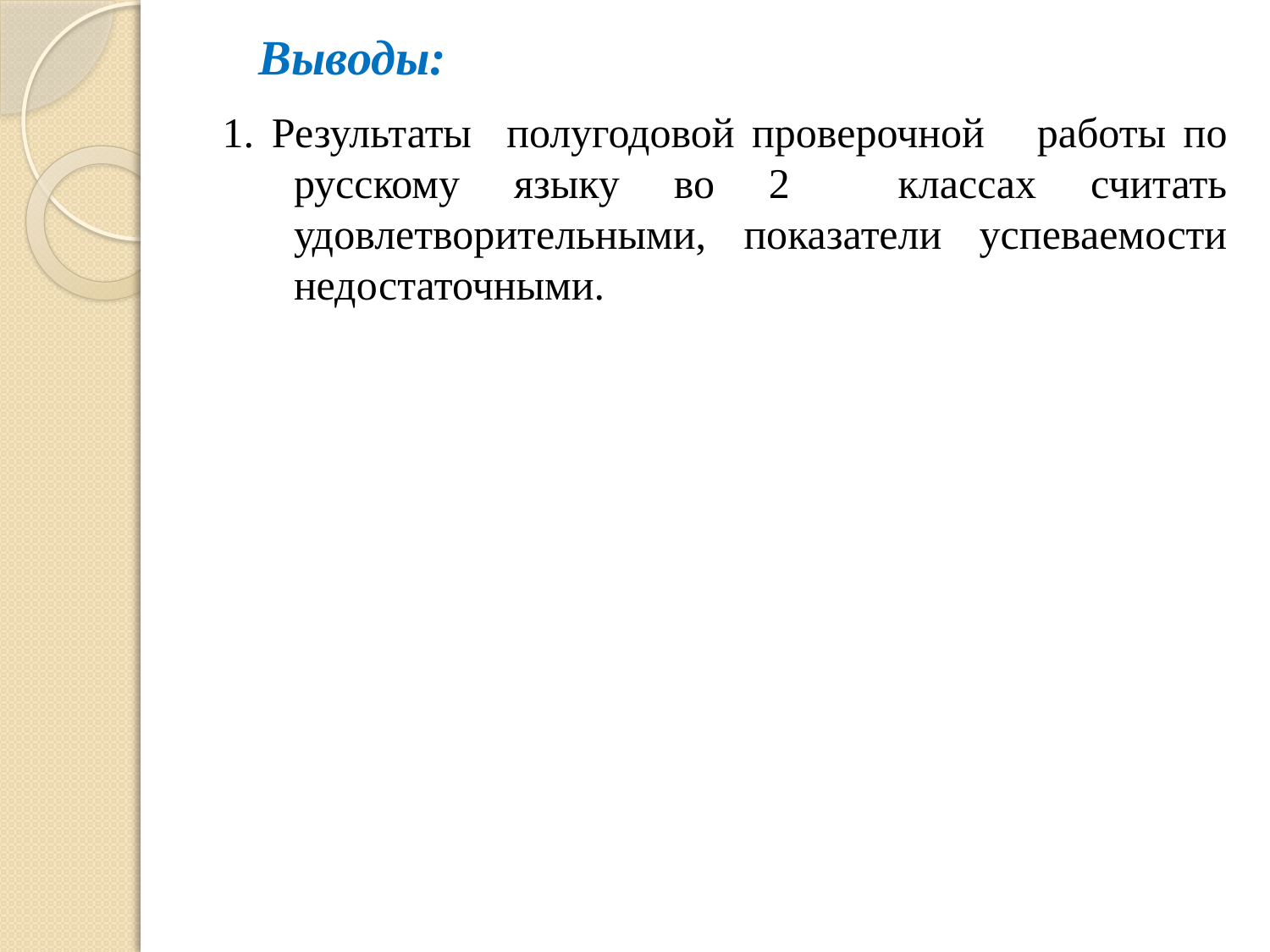

# Выводы:
1. Результаты  полугодовой проверочной   работы по русскому языку во 2  классах считать удовлетворительными, показатели успеваемости недостаточными.